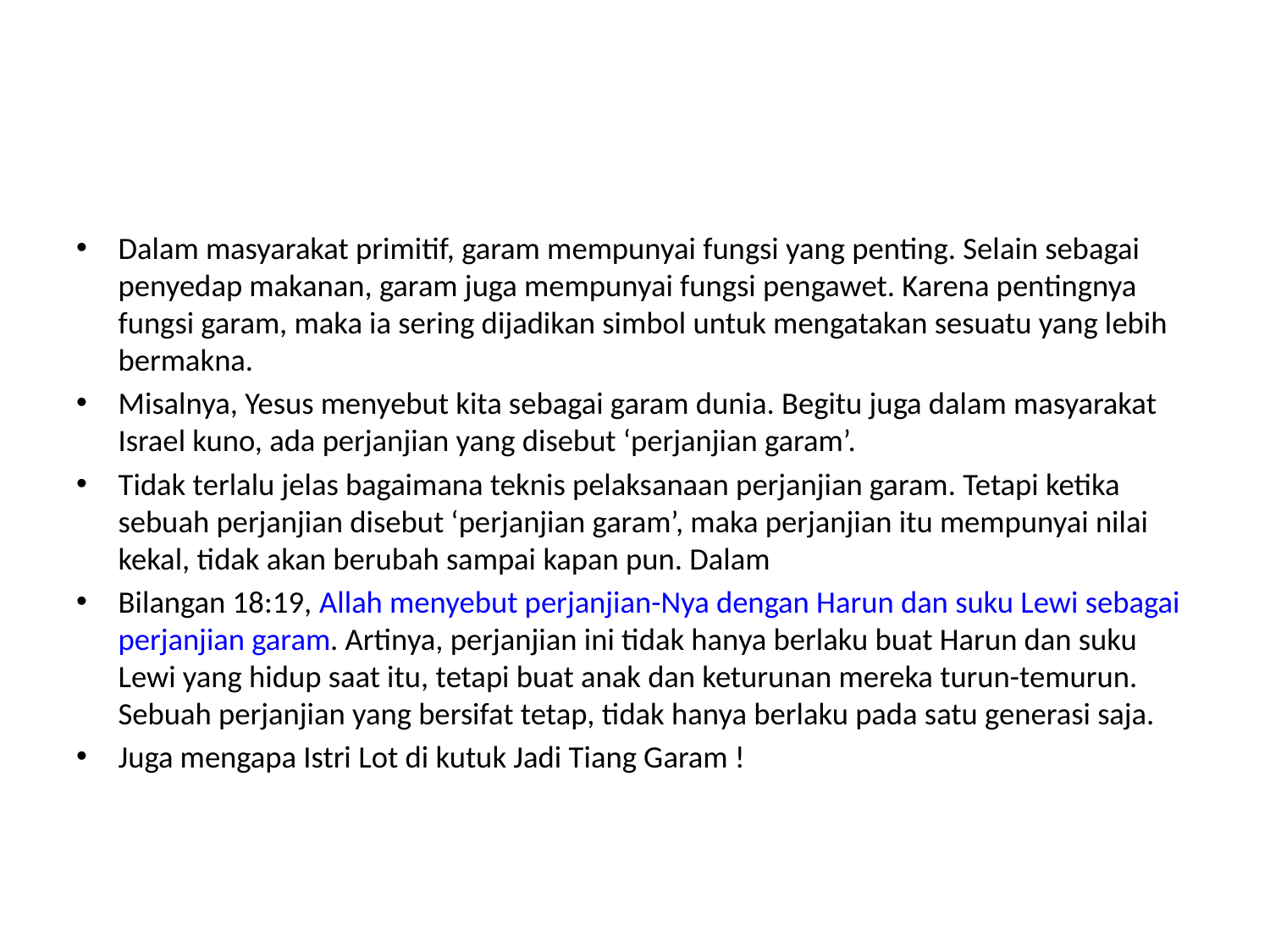

Dalam masyarakat primitif, garam mempunyai fungsi yang penting. Selain sebagai penyedap makanan, garam juga mempunyai fungsi pengawet. Karena pentingnya fungsi garam, maka ia sering dijadikan simbol untuk mengatakan sesuatu yang lebih bermakna.
Misalnya, Yesus menyebut kita sebagai garam dunia. Begitu juga dalam masyarakat Israel kuno, ada perjanjian yang disebut ‘perjanjian garam’.
Tidak terlalu jelas bagaimana teknis pelaksanaan perjanjian garam. Tetapi ketika sebuah perjanjian disebut ‘perjanjian garam’, maka perjanjian itu mempunyai nilai kekal, tidak akan berubah sampai kapan pun. Dalam
Bilangan 18:19, Allah menyebut perjanjian-Nya dengan Harun dan suku Lewi sebagai perjanjian garam. Artinya, perjanjian ini tidak hanya berlaku buat Harun dan suku Lewi yang hidup saat itu, tetapi buat anak dan keturunan mereka turun-temurun. Sebuah perjanjian yang bersifat tetap, tidak hanya berlaku pada satu generasi saja.
Juga mengapa Istri Lot di kutuk Jadi Tiang Garam !